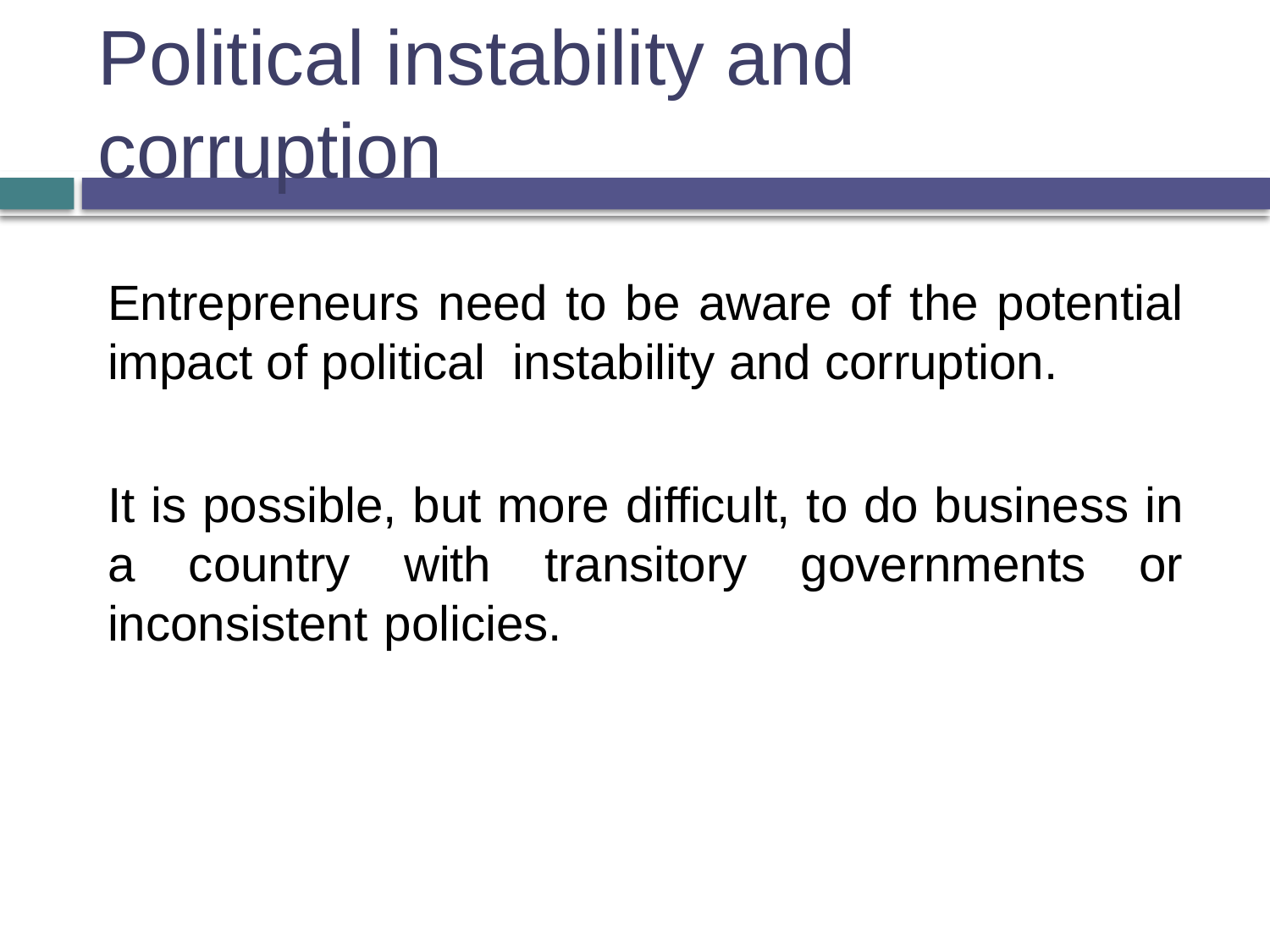

# Political instability and corruption
Entrepreneurs need to be aware of the potential impact of political  instability and corruption.

It is possible, but more difficult, to do business in a country with transitory governments or inconsistent policies.